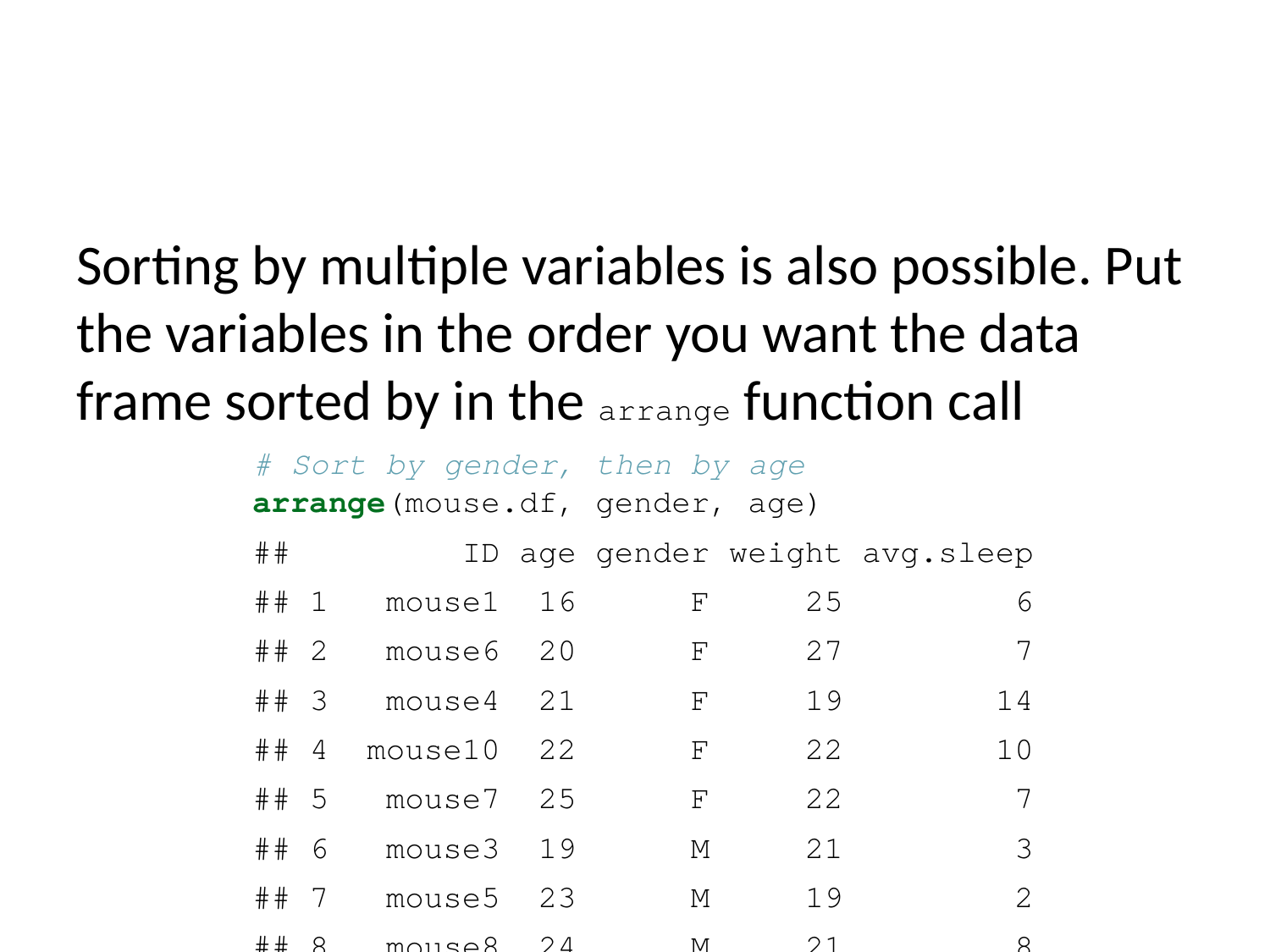

Sorting by multiple variables is also possible. Put the variables in the order you want the data frame sorted by in the arrange function call
# Sort by gender, then by age arrange(mouse.df, gender, age)
##         ID age gender weight avg.sleep
## 1   mouse1  16      F     25         6
## 2   mouse6  20      F     27         7
## 3   mouse4  21      F     19        14
## 4  mouse10  22      F     22        10
## 5   mouse7  25      F     22         7
## 6   mouse3  19      M     21         3
## 7   mouse5  23      M     19         2
## 8   mouse8  24      M     21         8
## 9   mouse9  27      M     17         5
## 10  mouse2  28      M     19         8